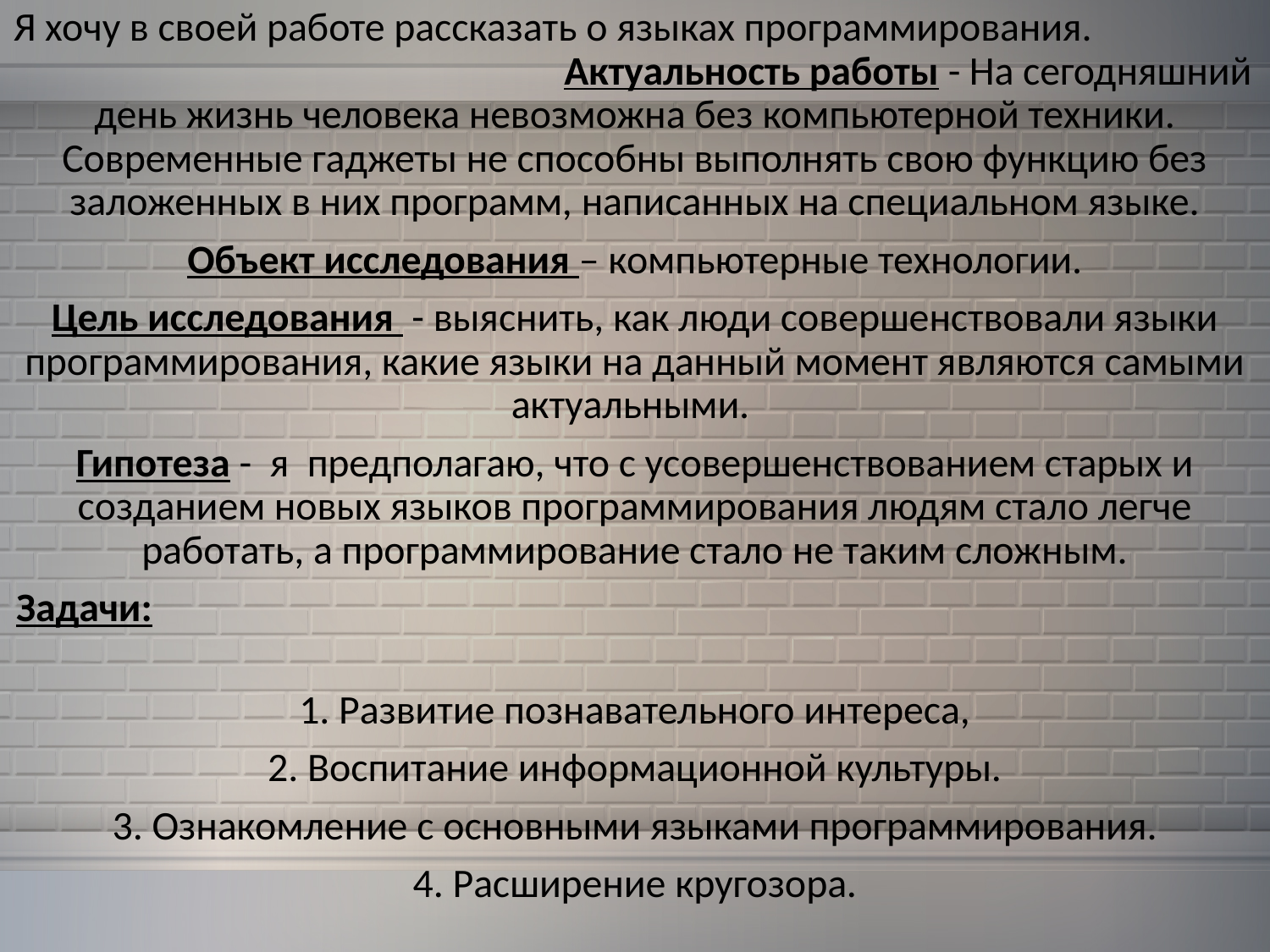

Я хочу в своей работе рассказать о языках программирования.                                                                               Актуальность работы - На сегодняшний день жизнь человека невозможна без компьютерной техники. Современные гаджеты не способны выполнять свою функцию без заложенных в них программ, написанных на специальном языке.
Объект исследования – компьютерные технологии.
Цель исследования  - выяснить, как люди совершенствовали языки программирования, какие языки на данный момент являются самыми актуальными.
Гипотеза -  я  предполагаю, что с усовершенствованием старых и созданием новых языков программирования людям стало легче работать, а программирование стало не таким сложным.
Задачи:
1. Развитие познавательного интереса,
2. Воспитание информационной культуры.
3. Ознакомление с основными языками программирования.
4. Расширение кругозора.